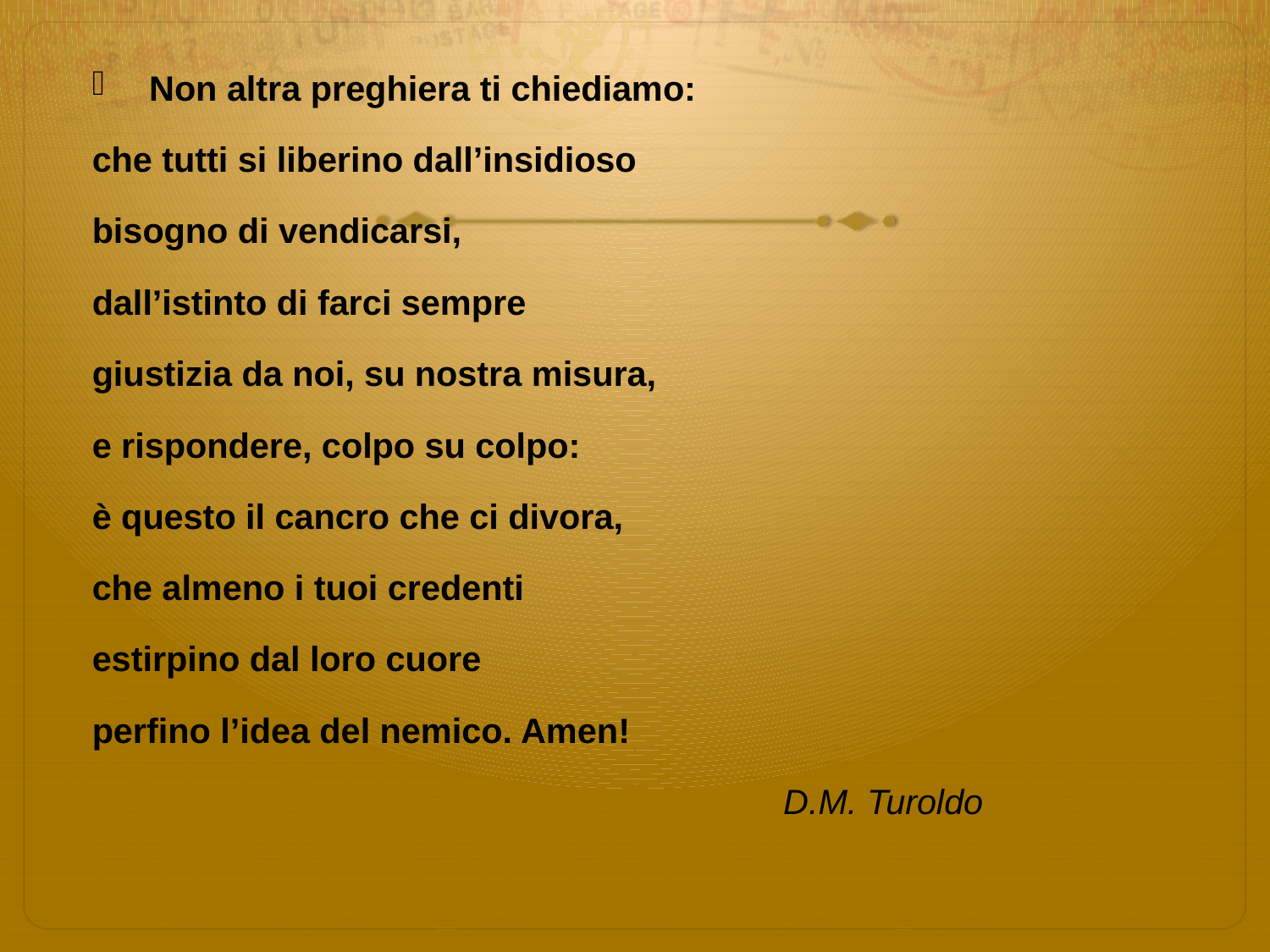

Non altra preghiera ti chiediamo:
che tutti si liberino dall’insidioso
bisogno di vendicarsi,
dall’istinto di farci sempre
giustizia da noi, su nostra misura,
e rispondere, colpo su colpo:
è questo il cancro che ci divora,
che almeno i tuoi credenti
estirpino dal loro cuore
perfino l’idea del nemico. Amen!
                                                                       D.M. Turoldo